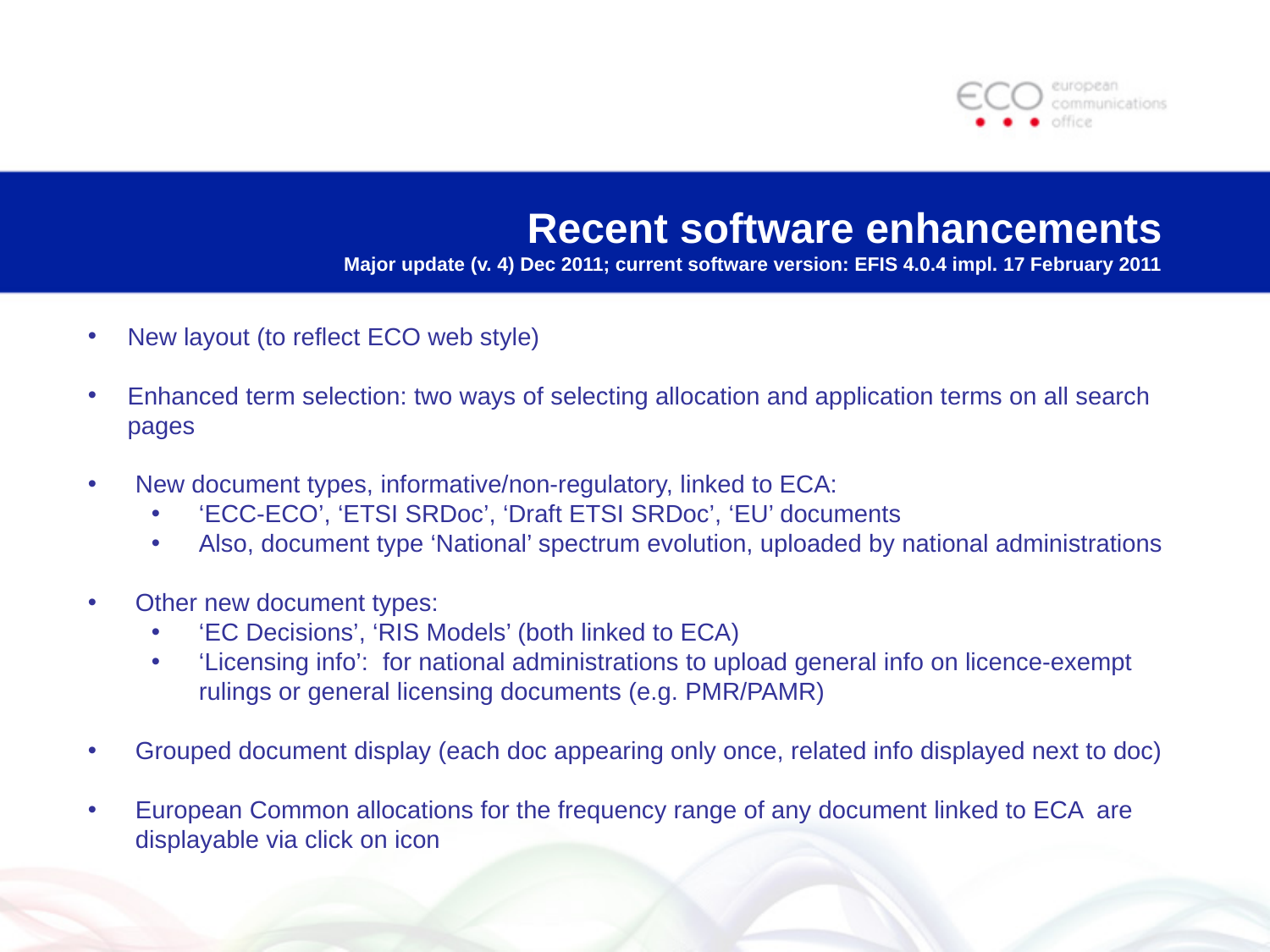

# Recent software enhancements Major update (v. 4) Dec 2011; current software version: EFIS 4.0.4 impl. 17 February 2011

New layout (to reflect ECO web style)

Enhanced term selection: two ways of selecting allocation and application terms on all search pages

New document types, informative/non-regulatory, linked to ECA:
‘ECC-ECO’, ‘ETSI SRDoc’, ‘Draft ETSI SRDoc’, ‘EU’ documents
Also, document type ‘National’ spectrum evolution, uploaded by national administrations

Other new document types:
‘EC Decisions’, ‘RIS Models’ (both linked to ECA)
‘Licensing info’:  for national administrations to upload general info on licence-exempt rulings or general licensing documents (e.g. PMR/PAMR)

Grouped document display (each doc appearing only once, related info displayed next to doc)

European Common allocations for the frequency range of any document linked to ECA  are displayable via click on icon